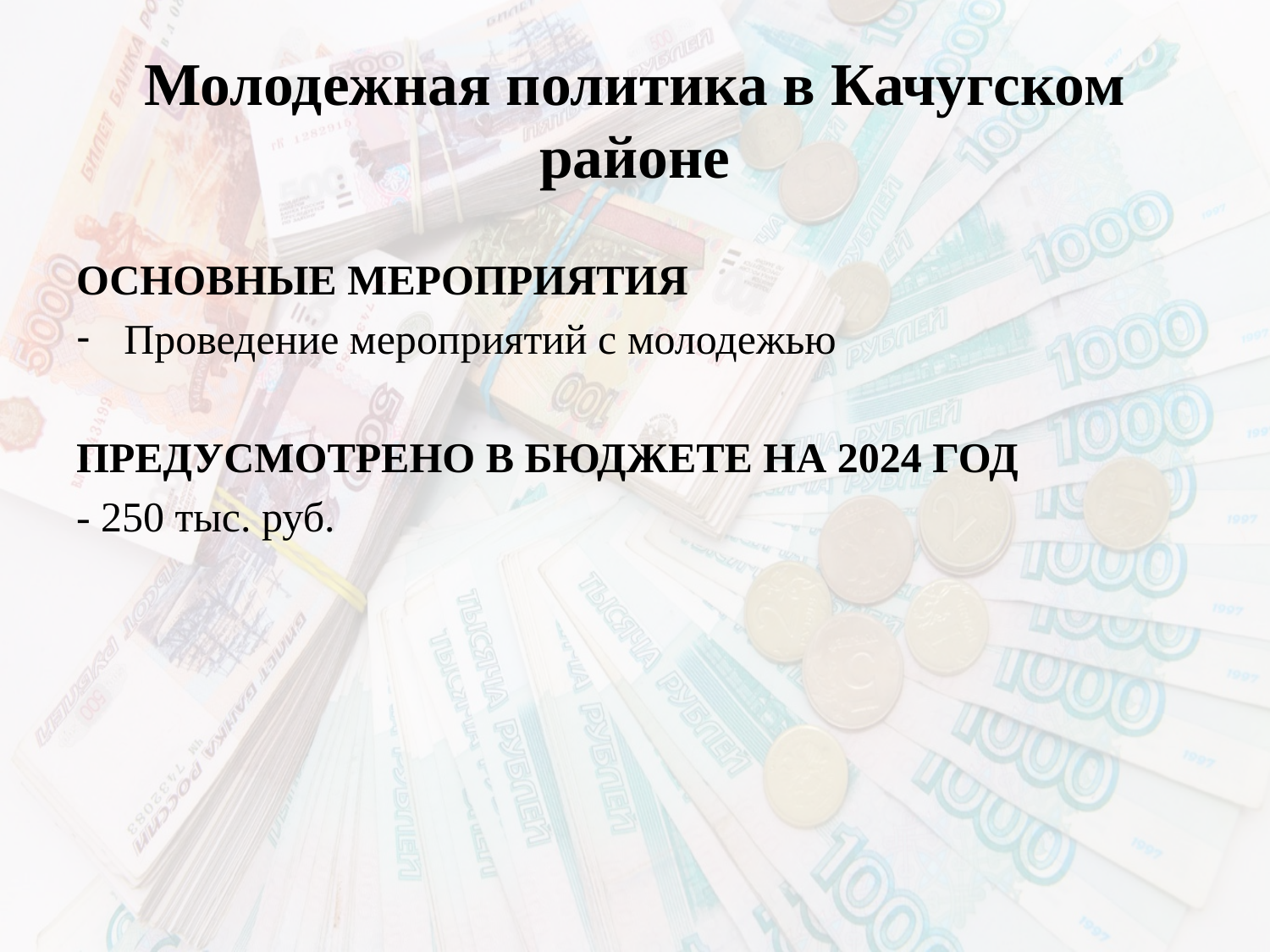

# Молодежная политика в Качугском районе
ОСНОВНЫЕ МЕРОПРИЯТИЯ
Проведение мероприятий с молодежью

ПРЕДУСМОТРЕНО В БЮДЖЕТЕ НА 2024 ГОД
- 250 тыс. руб.